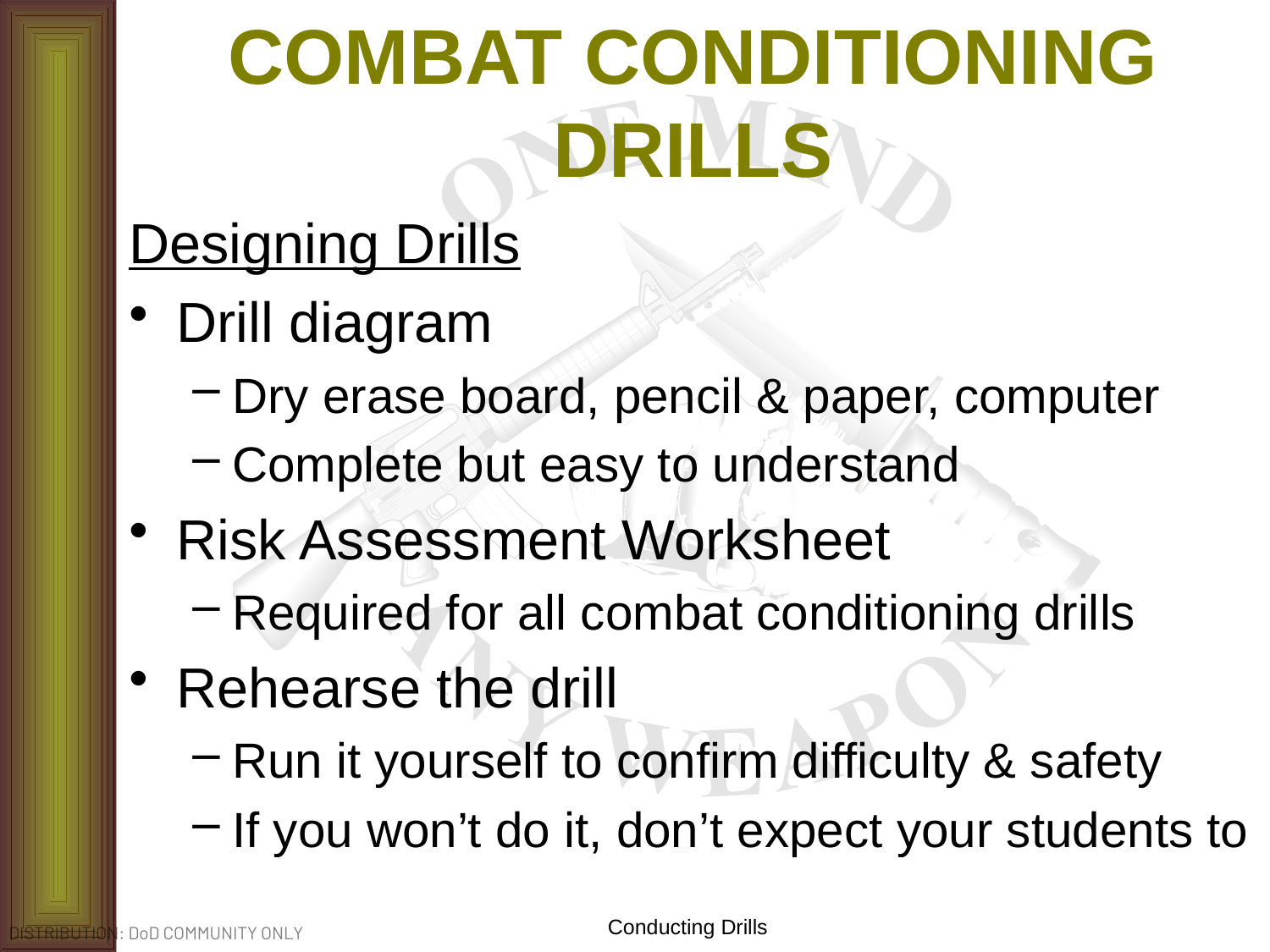

# COMBAT CONDITIONING DRILLS
Designing Drills
Drill diagram
Dry erase board, pencil & paper, computer
Complete but easy to understand
Risk Assessment Worksheet
Required for all combat conditioning drills
Rehearse the drill
Run it yourself to confirm difficulty & safety
If you won’t do it, don’t expect your students to
Conducting Drills